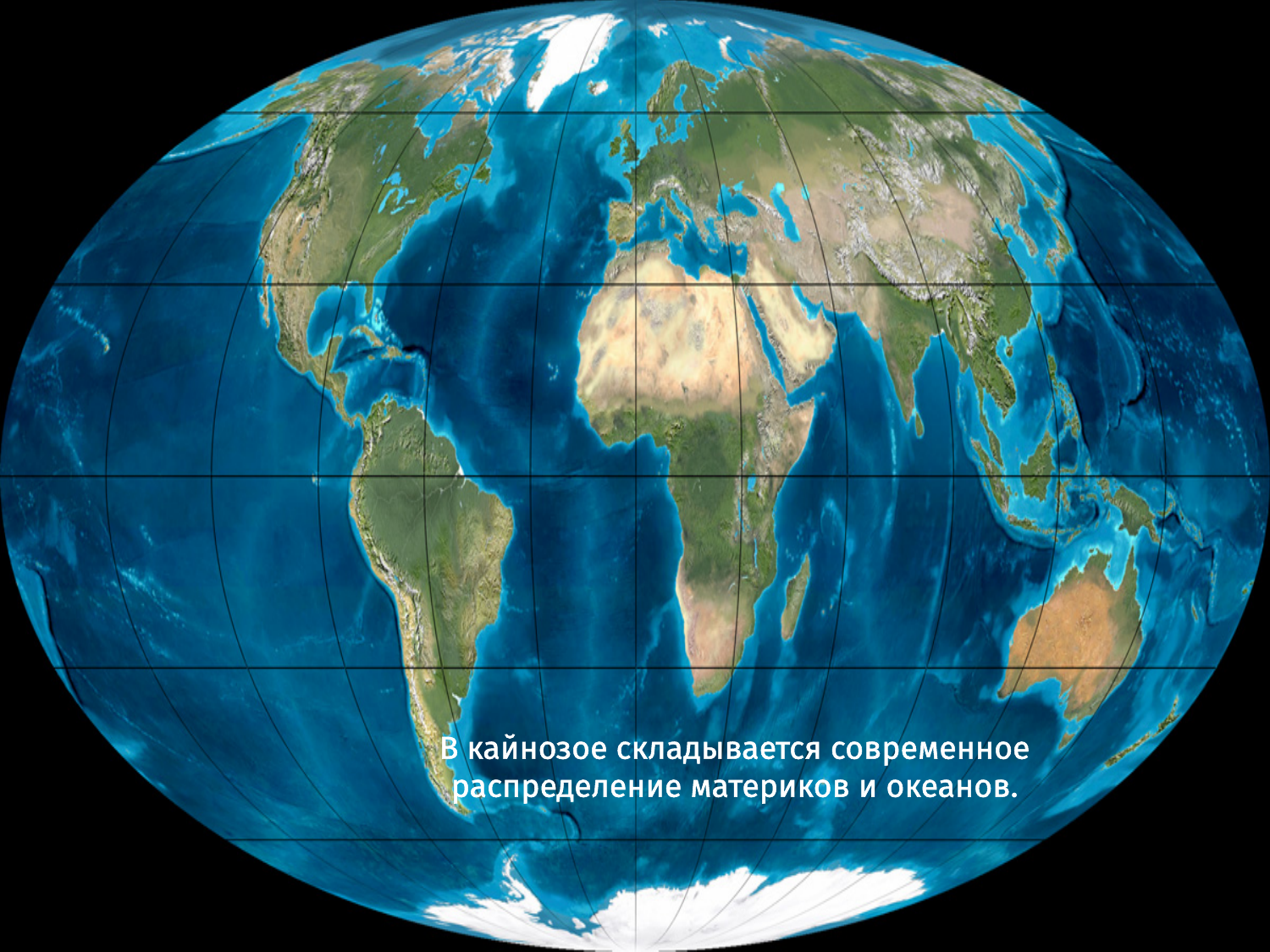

В кайнозое складывается современное распределение материков и океанов.